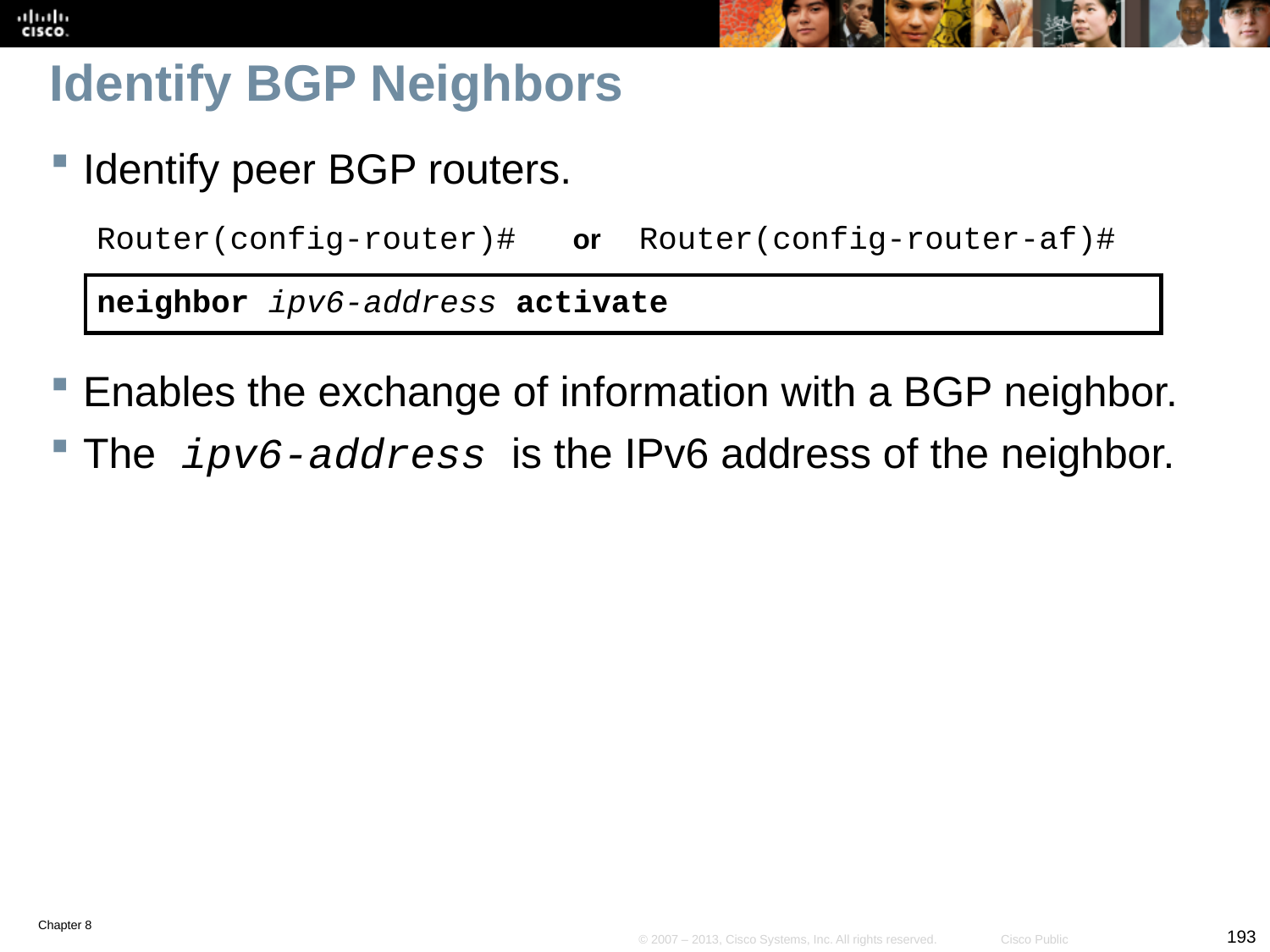

# Identify BGP Neighbors
Identify peer BGP routers.
Router(config-router)#   or  Router(config-router-af)#
neighbor ipv6-address activate
Enables the exchange of information with a BGP neighbor.
The ipv6-address is the IPv6 address of the neighbor.